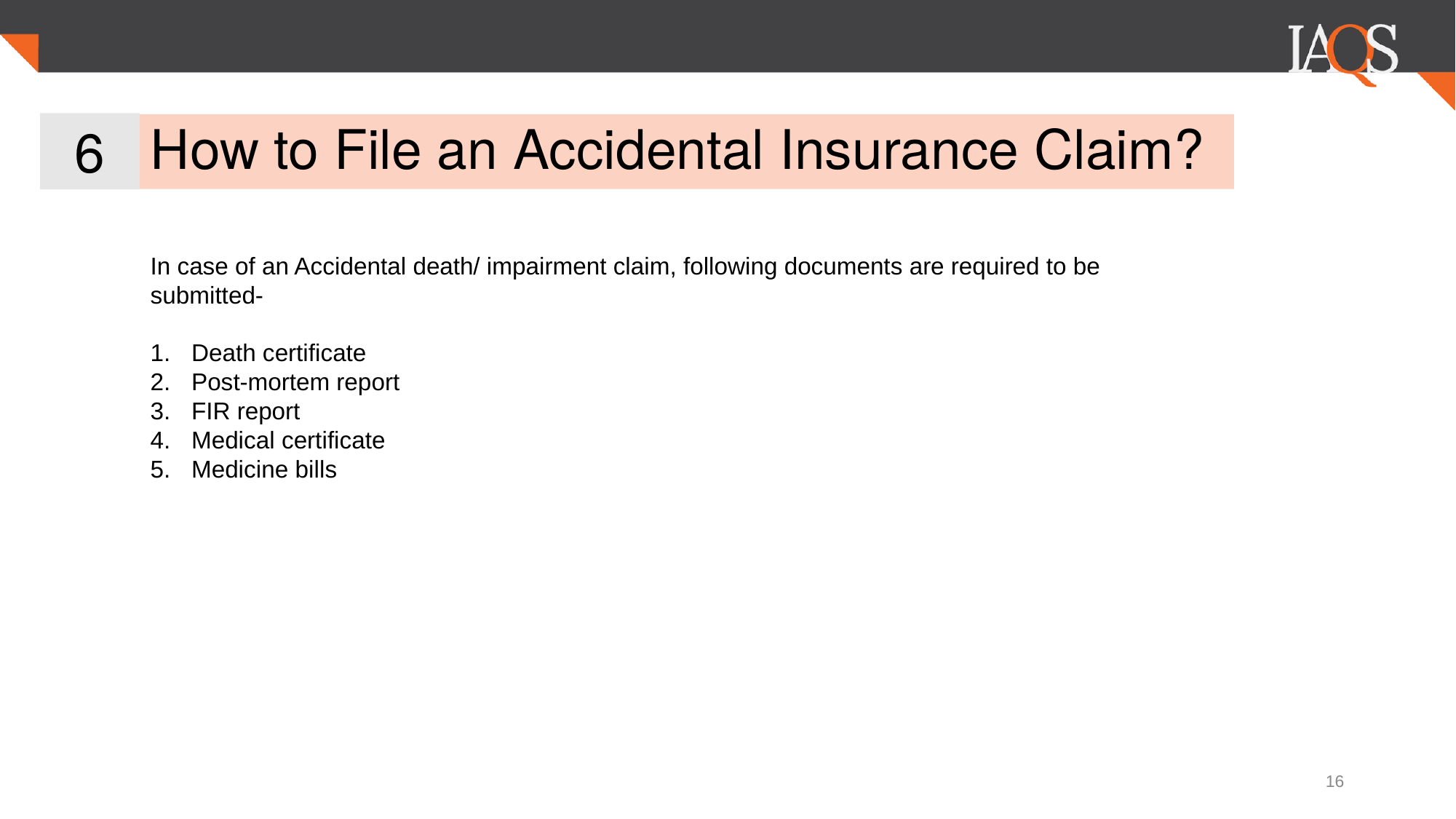

6
# How to File an Accidental Insurance Claim?
In case of an Accidental death/ impairment claim, following documents are required to be submitted-

Death certificate
Post-mortem report
FIR report
Medical certificate
Medicine bills
16